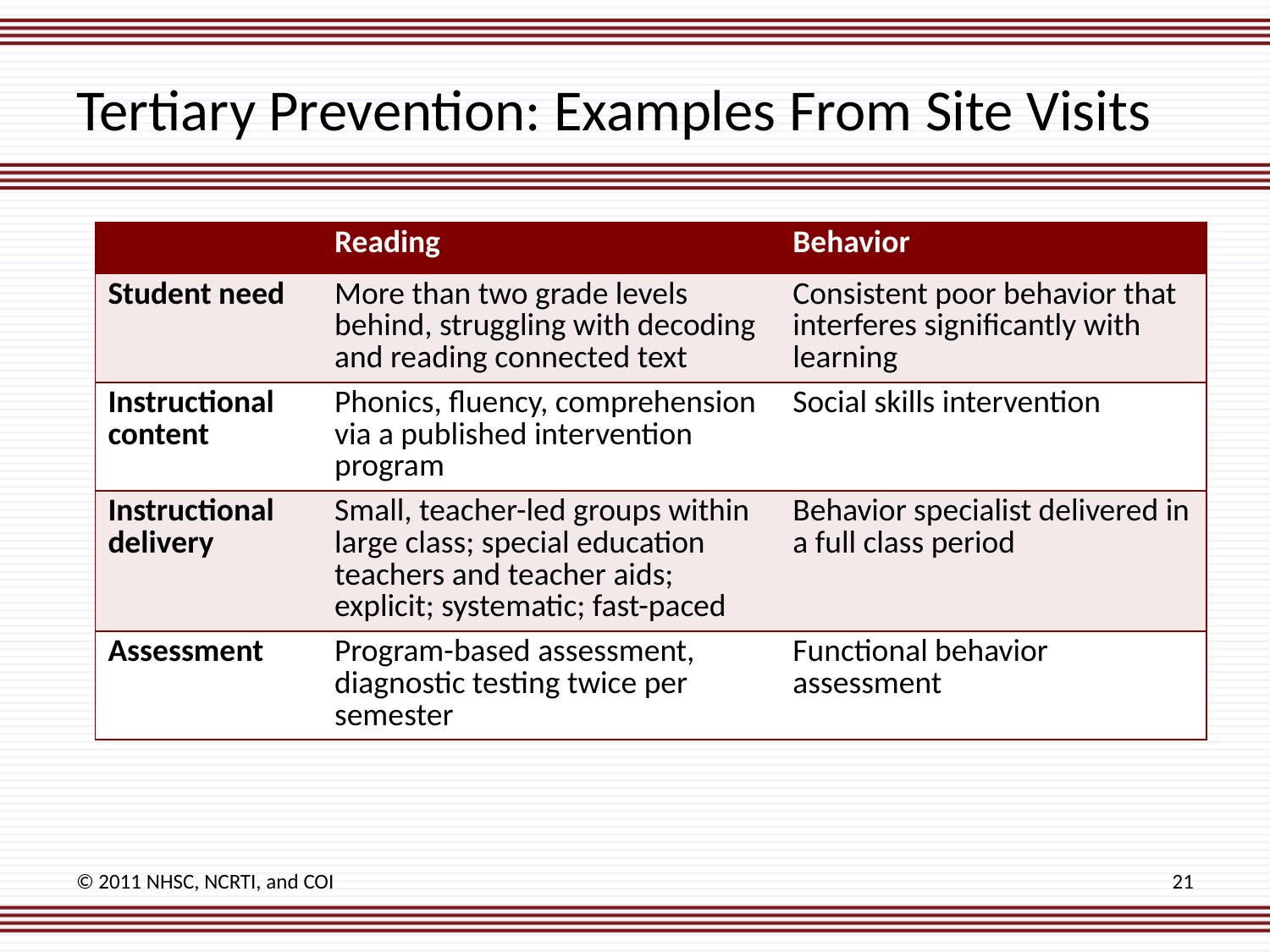

# Tertiary Prevention: Examples From Site Visits
|  | Reading | Behavior |
| --- | --- | --- |
| Student need | More than two grade levels behind, struggling with decoding and reading connected text | Consistent poor behavior that interferes significantly with learning |
| Instructional content | Phonics, fluency, comprehension via a published intervention program | Social skills intervention |
| Instructional delivery | Small, teacher-led groups within large class; special education teachers and teacher aids; explicit; systematic; fast-paced | Behavior specialist delivered in a full class period |
| Assessment | Program-based assessment, diagnostic testing twice per semester | Functional behavior assessment |
© 2011 NHSC, NCRTI, and COI
21